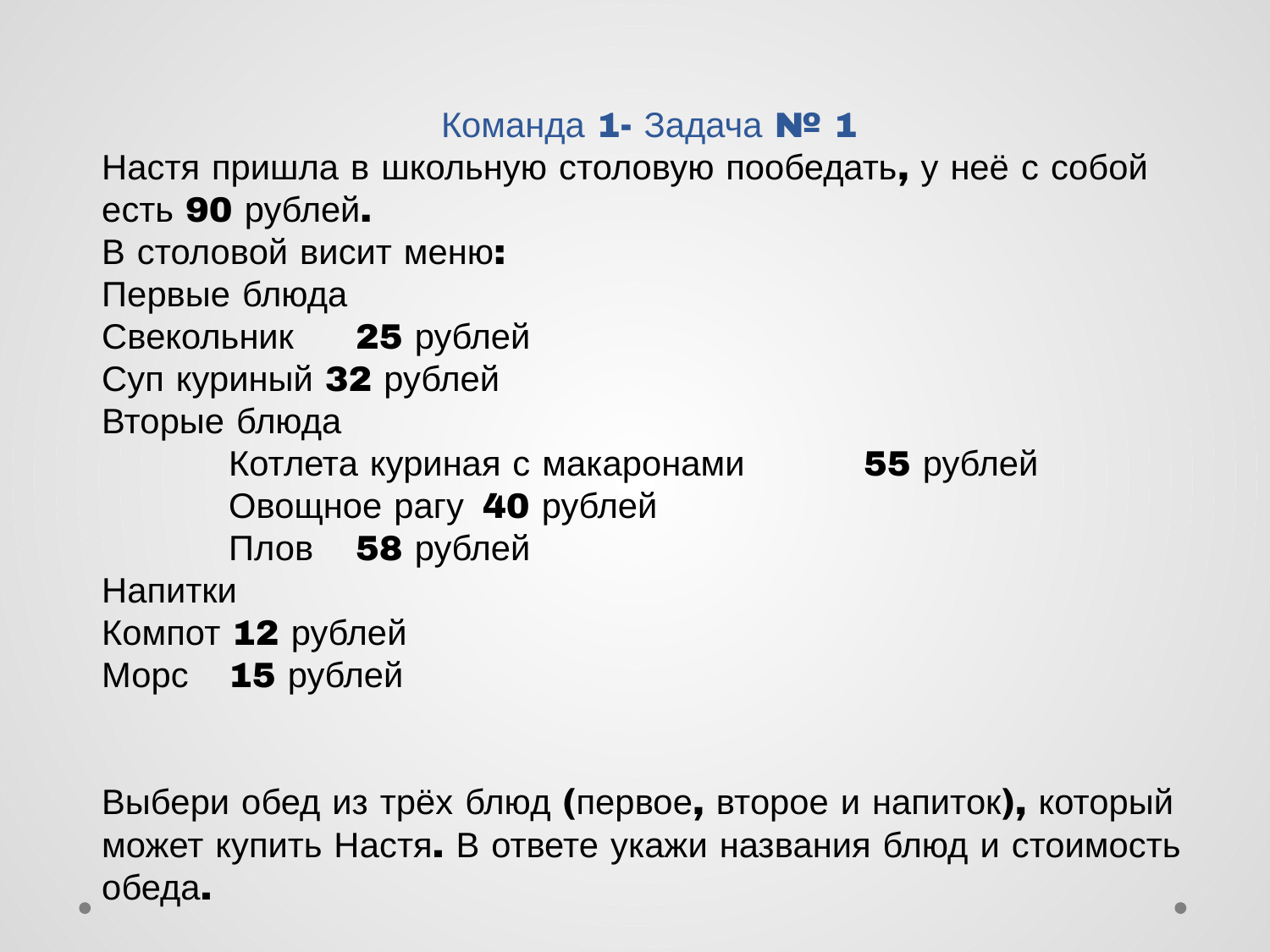

Команда 1- Задача № 1
Настя пришла в школьную столовую пообедать, у неё с собой есть 90 рублей.
В столовой висит меню:
Первые блюда
Свекольник	25 рублей
Суп куриный 32 рублей
Вторые блюда
	Котлета куриная с макаронами	55 рублей
	Овощное рагу	40 рублей
	Плов	58 рублей
Напитки
Компот 12 рублей
Морс	15 рублей

Выбери обед из трёх блюд (первое, второе и напиток), который может купить Настя. В ответе укажи названия блюд и стоимость обеда.